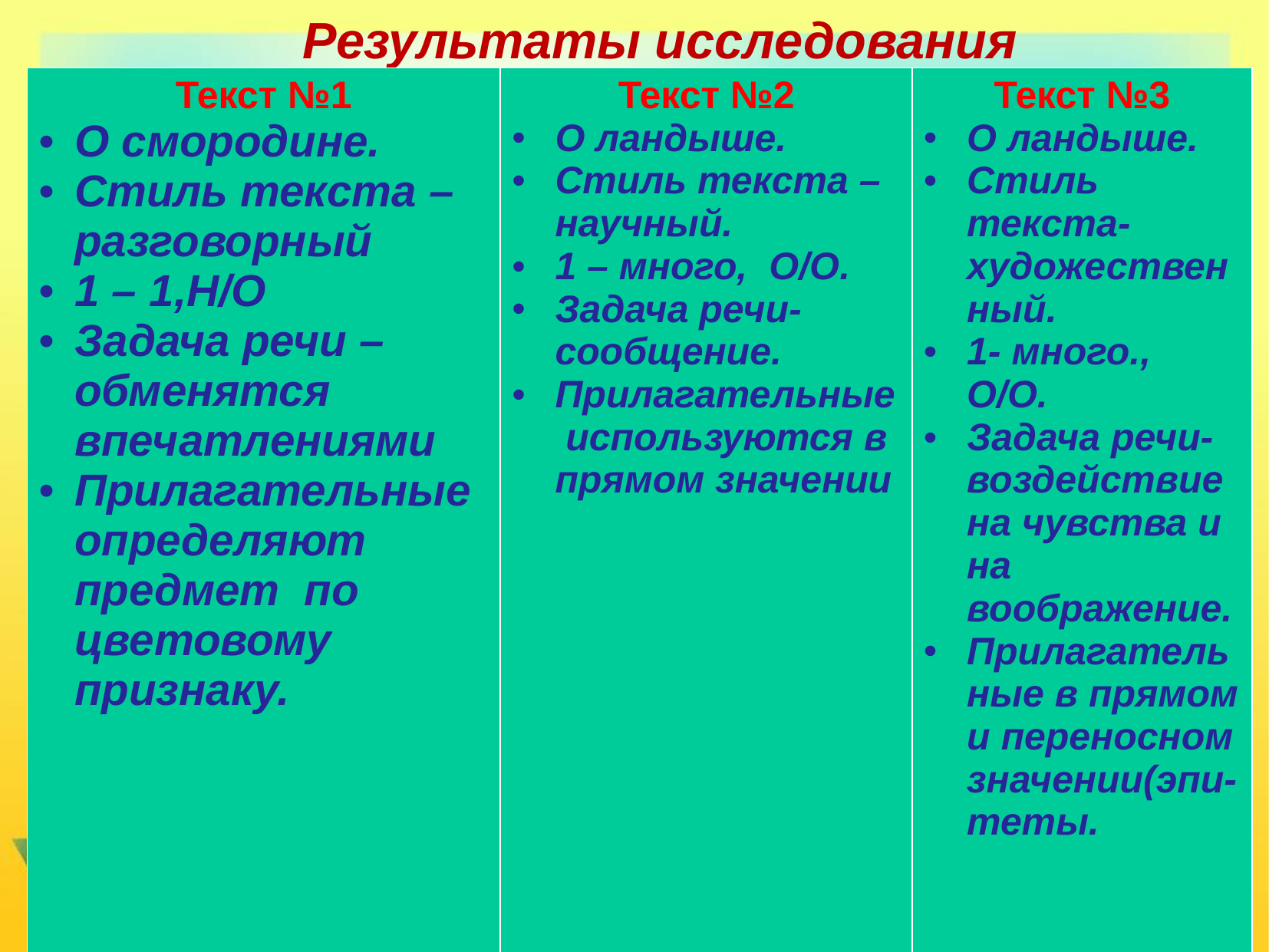

# Результаты исследования

| Текст №1 О смородине. Стиль текста –разговорный 1 – 1,Н/О Задача речи – обменятся впечатлениями Прилагательные определяют предмет по цветовому признаку. | Текст №2 О ландыше. Стиль текста – научный. 1 – много, О/О. Задача речи- сообщение. Прилагательные используются в прямом значении | Текст №3 О ландыше. Стиль текста- художественный. 1- много., О/О. Задача речи- воздействие на чувства и на воображение. Прилагательные в прямом и переносном значении(эпи-теты. |
| --- | --- | --- |